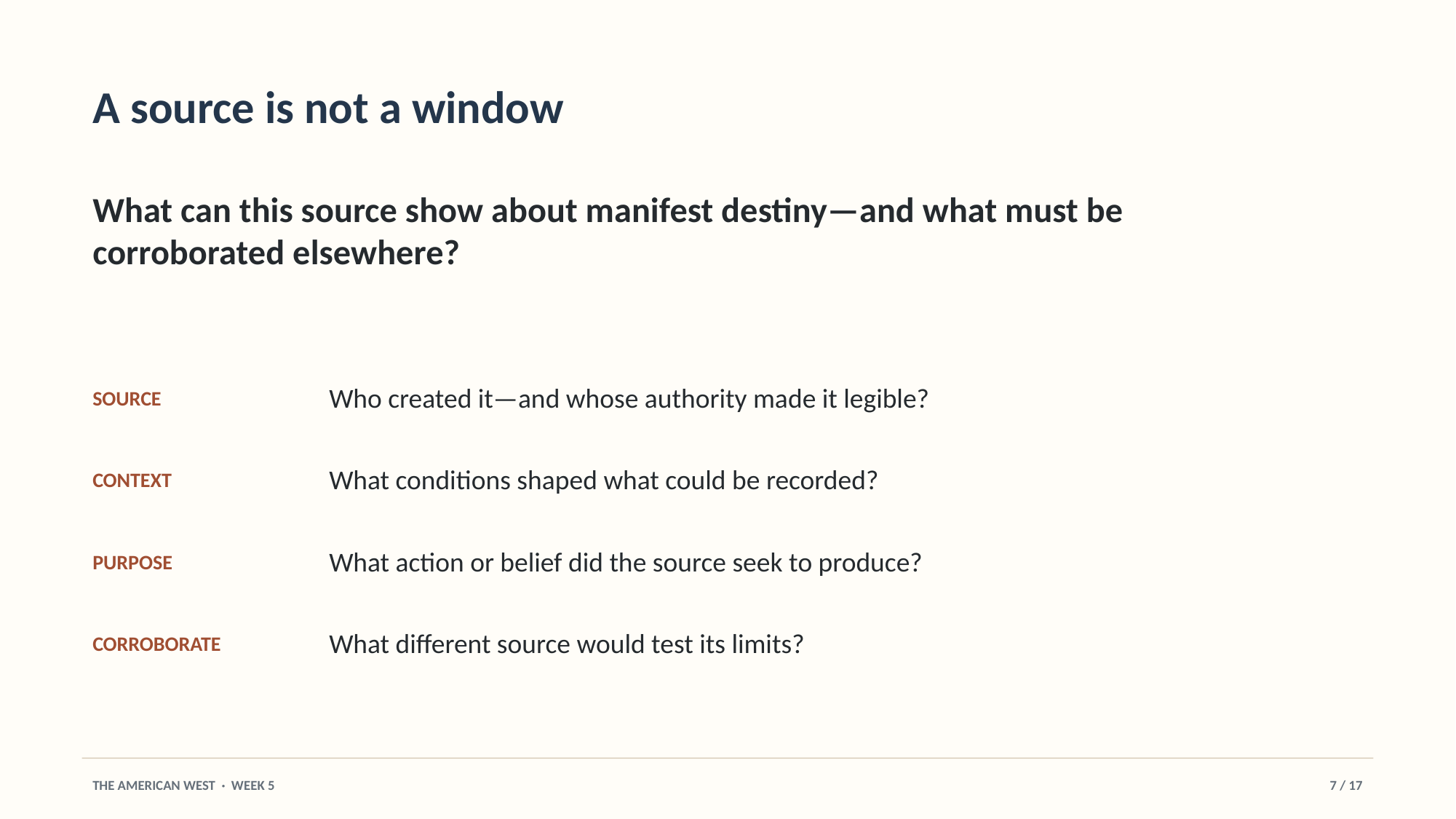

A source is not a window
What can this source show about manifest destiny—and what must be corroborated elsewhere?
Who created it—and whose authority made it legible?
SOURCE
What conditions shaped what could be recorded?
CONTEXT
What action or belief did the source seek to produce?
PURPOSE
What different source would test its limits?
CORROBORATE

THE AMERICAN WEST  ·  WEEK 5
7 / 17